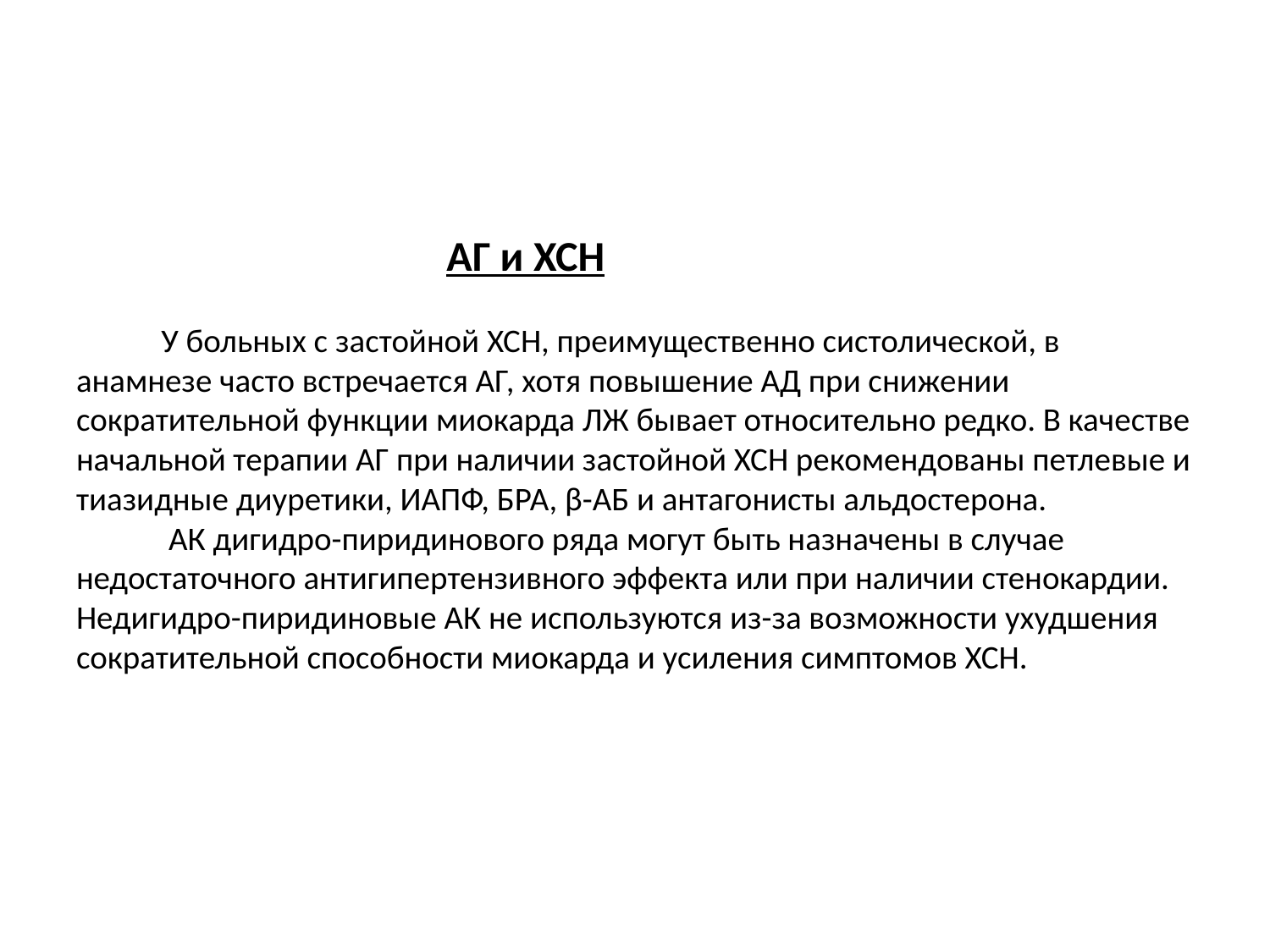

# АГ и ХСН У больных с застойной ХСН, преимущественно систолической, в анамнезе часто встречается АГ, хотя повышение АД при снижении сократительной функции миокарда ЛЖ бывает относительно редко. В качестве начальной терапии АГ при наличии застойной ХСН рекомендованы петлевые и тиазидные диуретики, ИАПФ, БРА, β-АБ и антагонисты альдостерона. АК дигидро-пиридинового ряда могут быть назначены в случае недостаточного антигипертензивного эффекта или при наличии стенокардии. Недигидро-пиридиновые АК не используются из-за возможности ухудшения сократительной способности миокарда и усиления симптомов ХСН.